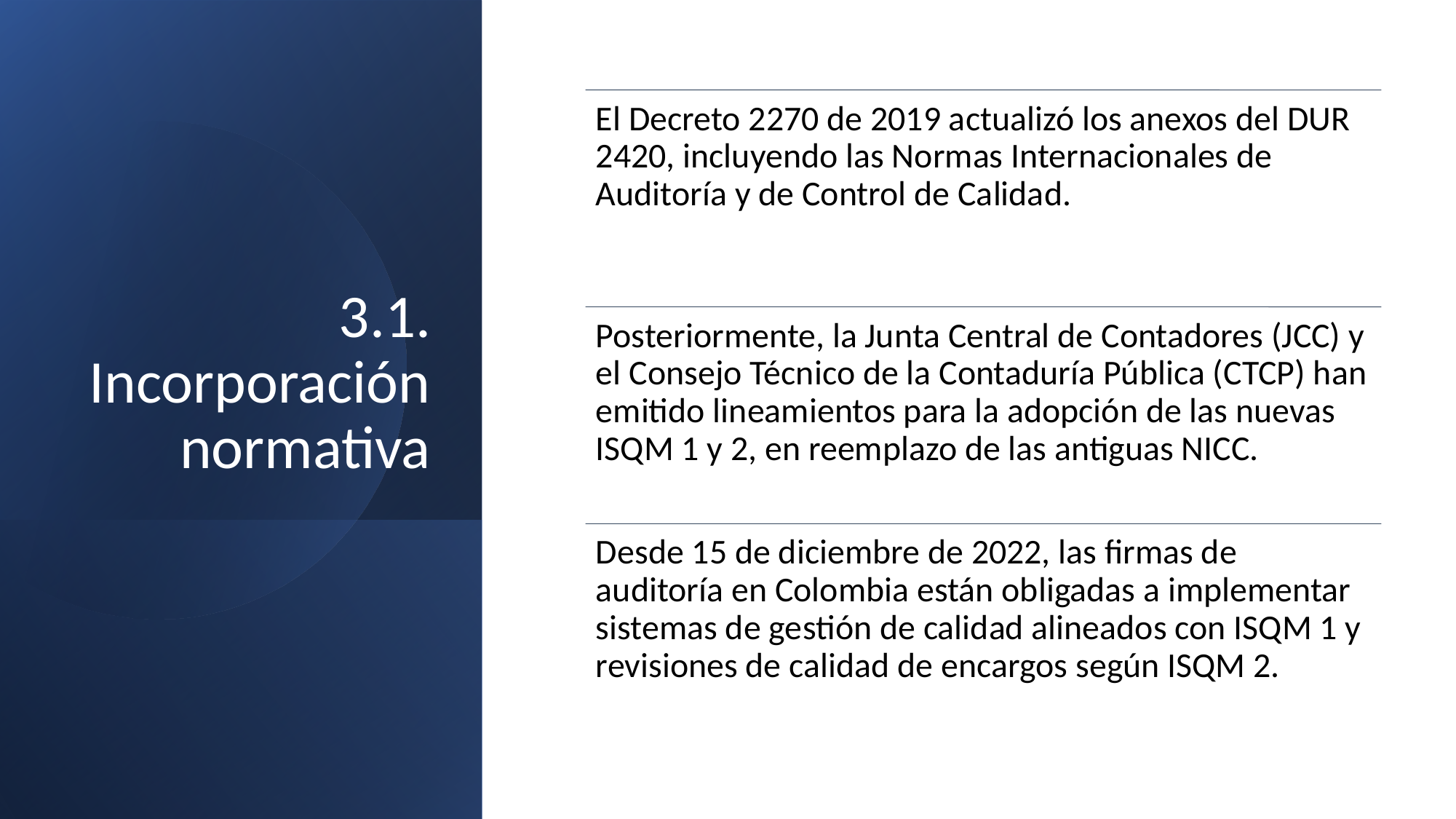

El Decreto 2270 de 2019 actualizó los anexos del DUR 2420, incluyendo las Normas Internacionales de Auditoría y de Control de Calidad.
Posteriormente, la Junta Central de Contadores (JCC) y el Consejo Técnico de la Contaduría Pública (CTCP) han emitido lineamientos para la adopción de las nuevas ISQM 1 y 2, en reemplazo de las antiguas NICC.
Desde 15 de diciembre de 2022, las firmas de auditoría en Colombia están obligadas a implementar sistemas de gestión de calidad alineados con ISQM 1 y revisiones de calidad de encargos según ISQM 2.

# 3.1. Incorporación normativa